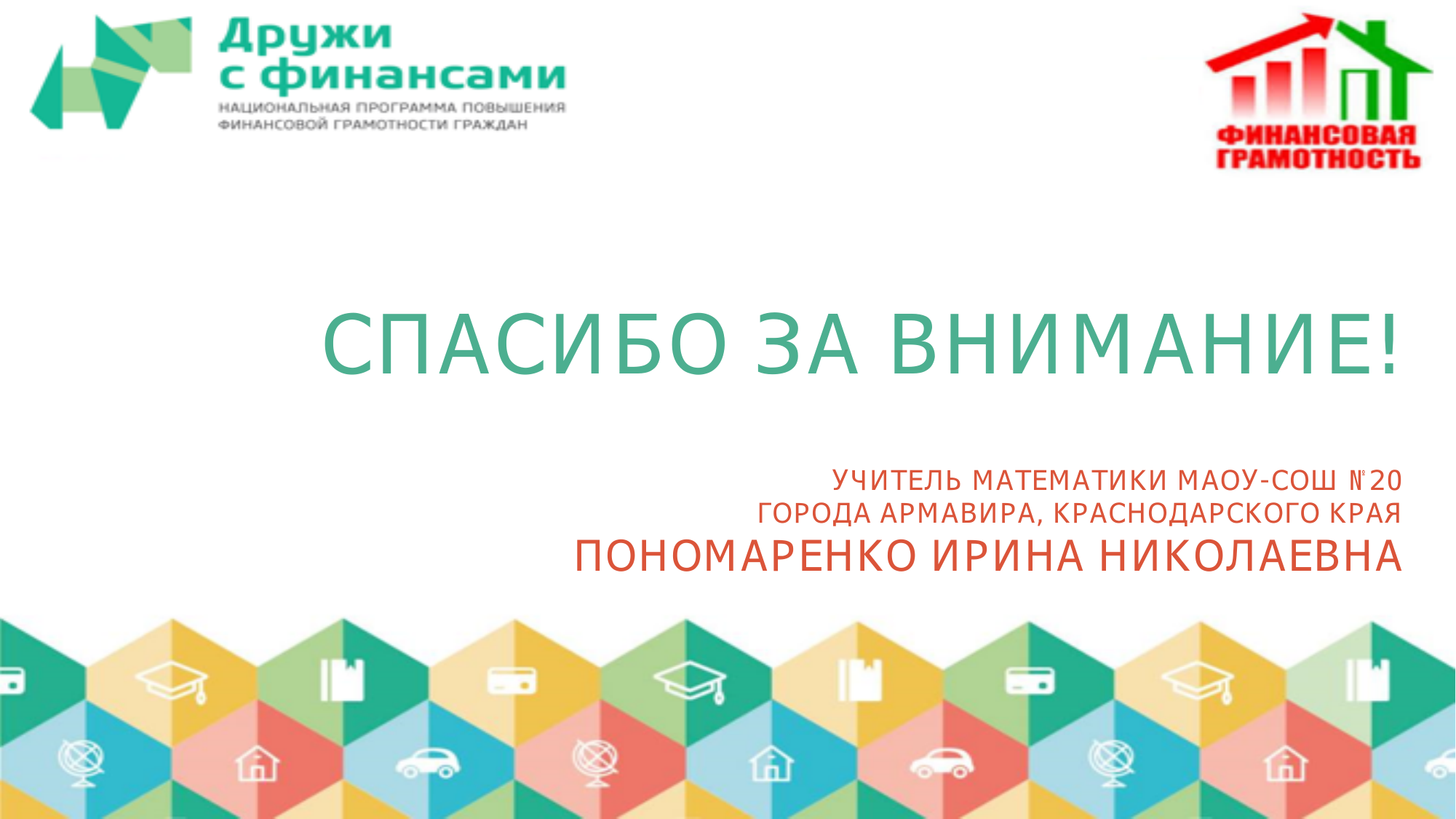

Спасибо за внимание!
УЧИТЕЛЬ МАТЕМАТИКИ МАОУ-СОШ №20
ГОРОДА АРМАВИРА, КРАСНОДАРСКОГО КРАЯ
ПОНОМАРЕНКО ИРИНА НИКОЛАЕВНА